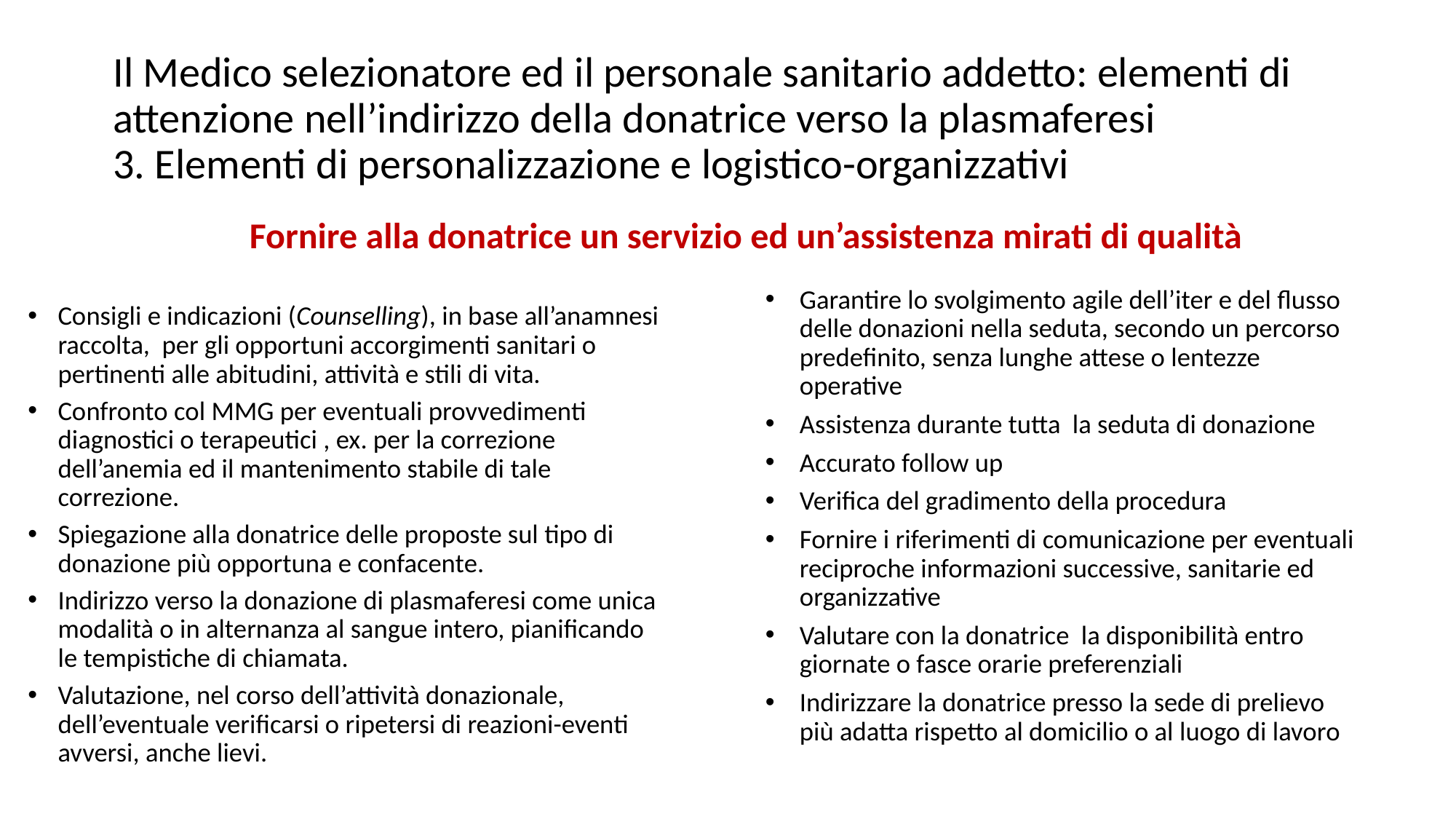

# Il Medico selezionatore ed il personale sanitario addetto: elementi di attenzione nell’indirizzo della donatrice verso la plasmaferesi 3. Elementi di personalizzazione e logistico-organizzativi
Fornire alla donatrice un servizio ed un’assistenza mirati di qualità

Consigli e indicazioni (Counselling), in base all’anamnesi raccolta,  per gli opportuni accorgimenti sanitari o pertinenti alle abitudini, attività e stili di vita.
Confronto col MMG per eventuali provvedimenti diagnostici o terapeutici , ex. per la correzione dell’anemia ed il mantenimento stabile di tale correzione.
Spiegazione alla donatrice delle proposte sul tipo di donazione più opportuna e confacente.
Indirizzo verso la donazione di plasmaferesi come unica modalità o in alternanza al sangue intero, pianificando le tempistiche di chiamata.
Valutazione, nel corso dell’attività donazionale, dell’eventuale verificarsi o ripetersi di reazioni-eventi avversi, anche lievi.
Garantire lo svolgimento agile dell’iter e del flusso delle donazioni nella seduta, secondo un percorso predefinito, senza lunghe attese o lentezze operative
Assistenza durante tutta  la seduta di donazione
Accurato follow up
Verifica del gradimento della procedura
Fornire i riferimenti di comunicazione per eventuali reciproche informazioni successive, sanitarie ed organizzative
Valutare con la donatrice  la disponibilità entro giornate o fasce orarie preferenziali
Indirizzare la donatrice presso la sede di prelievo più adatta rispetto al domicilio o al luogo di lavoro